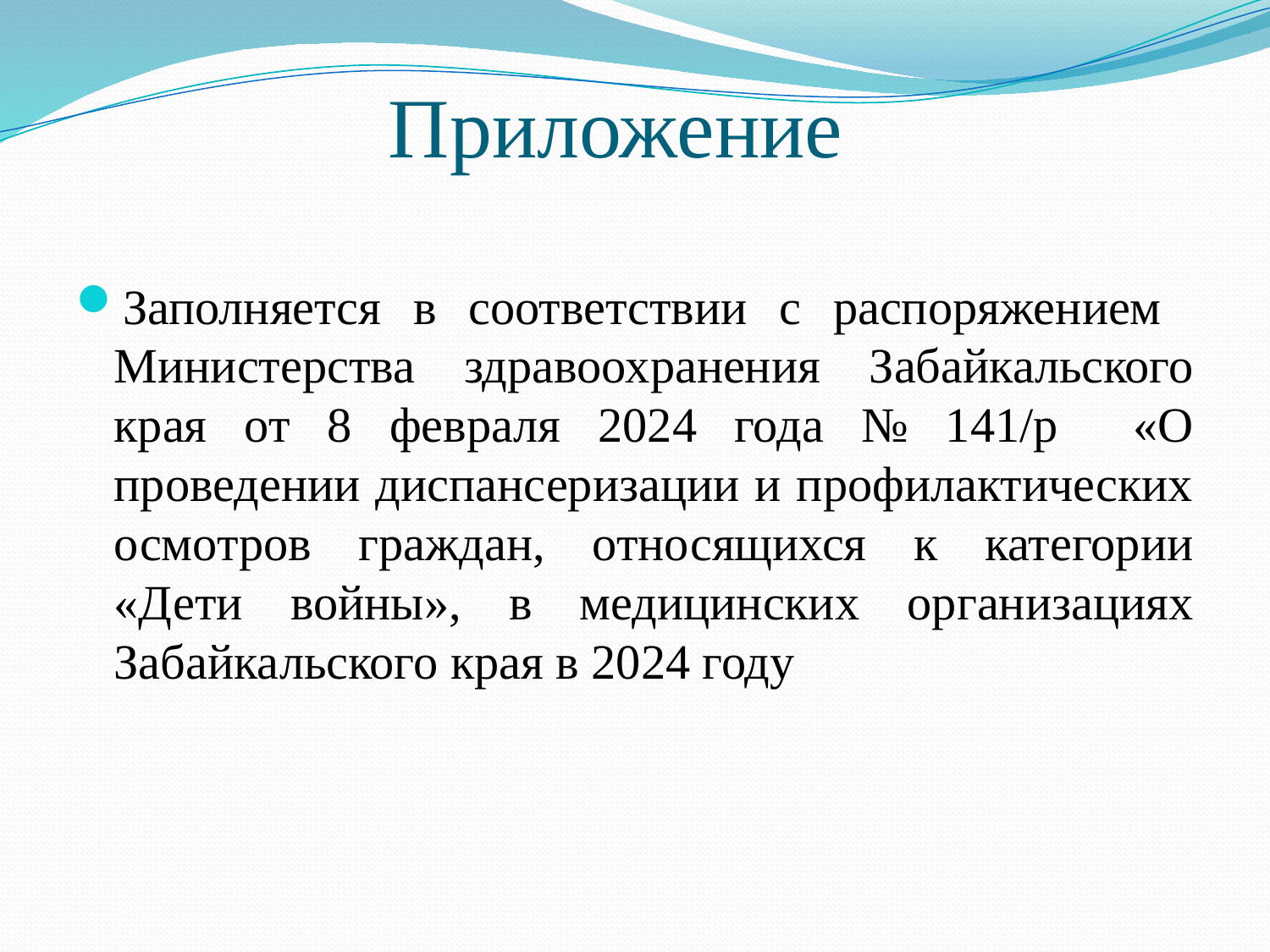

# Приложение
Заполняется в соответствии с распоряжением  Министерства здравоохранения Забайкальского края от 8 февраля 2024 года № 141/р  «О проведении диспансеризации и профилактических осмотров граждан, относящихся к категории «Дети войны», в медицинских организациях Забайкальского края в 2024 году